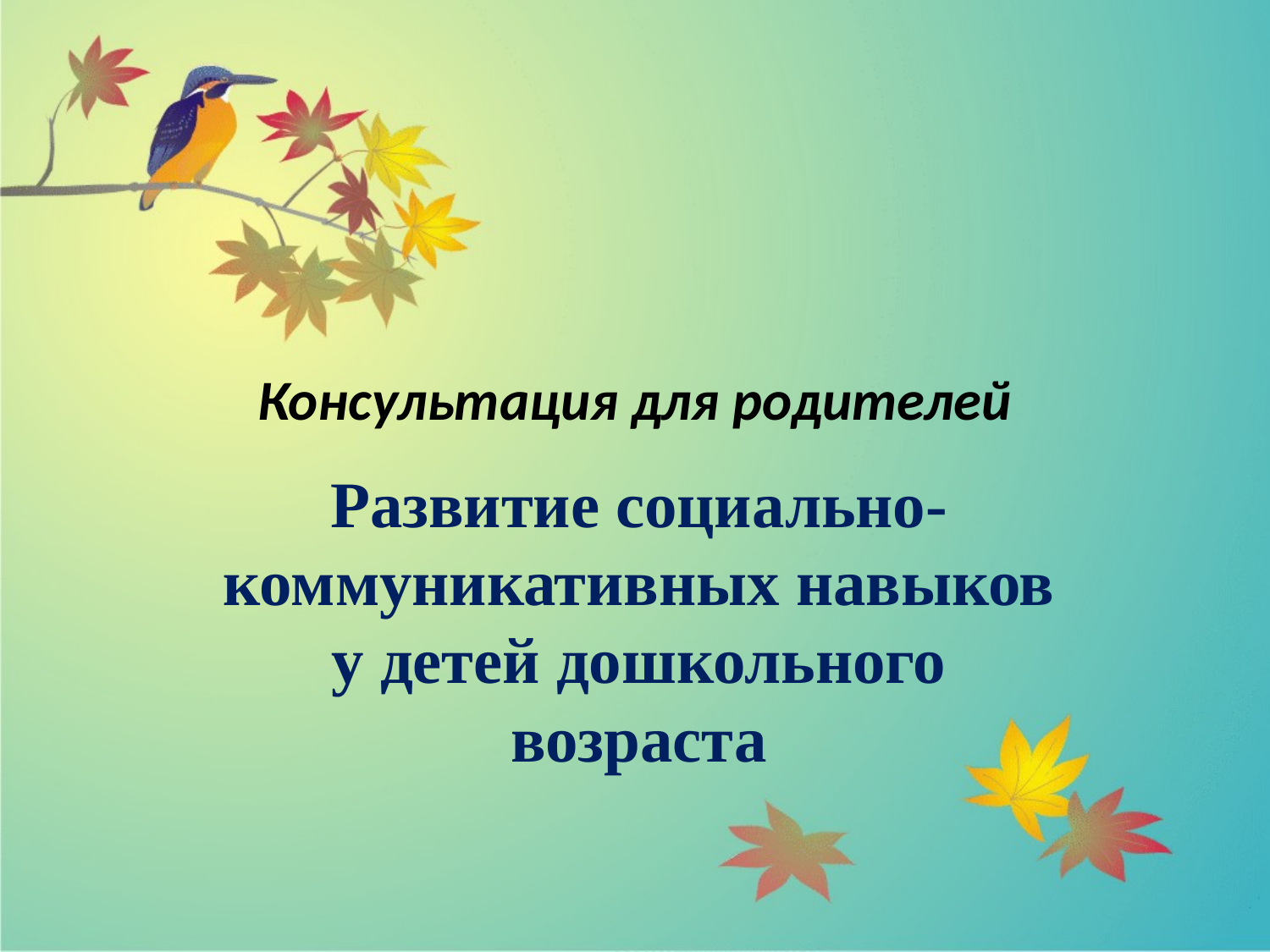

# Консультация для родителей
Развитие социально-коммуникативных навыков у детей дошкольного возраста